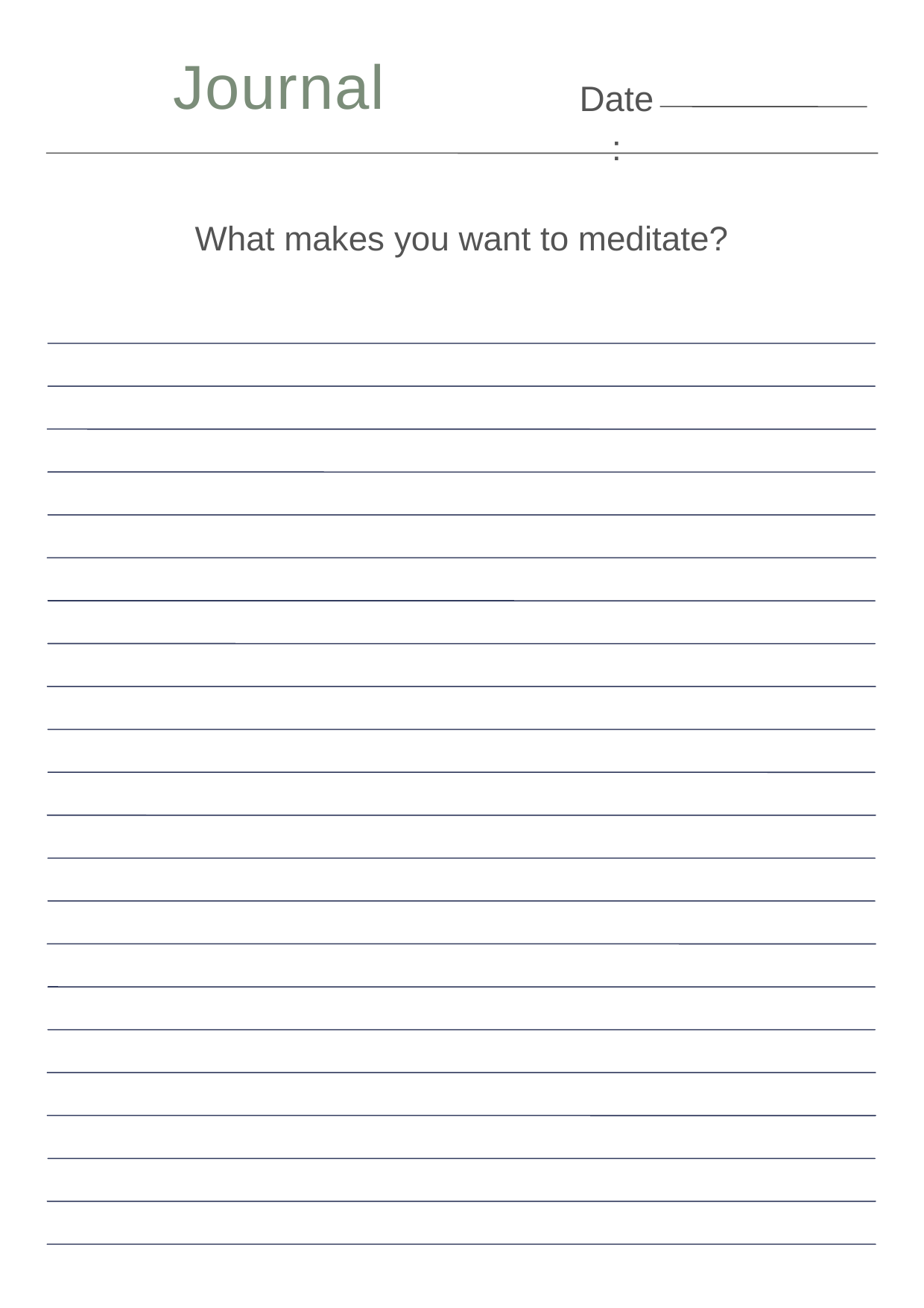

Journal
Date:

What makes you want to meditate?